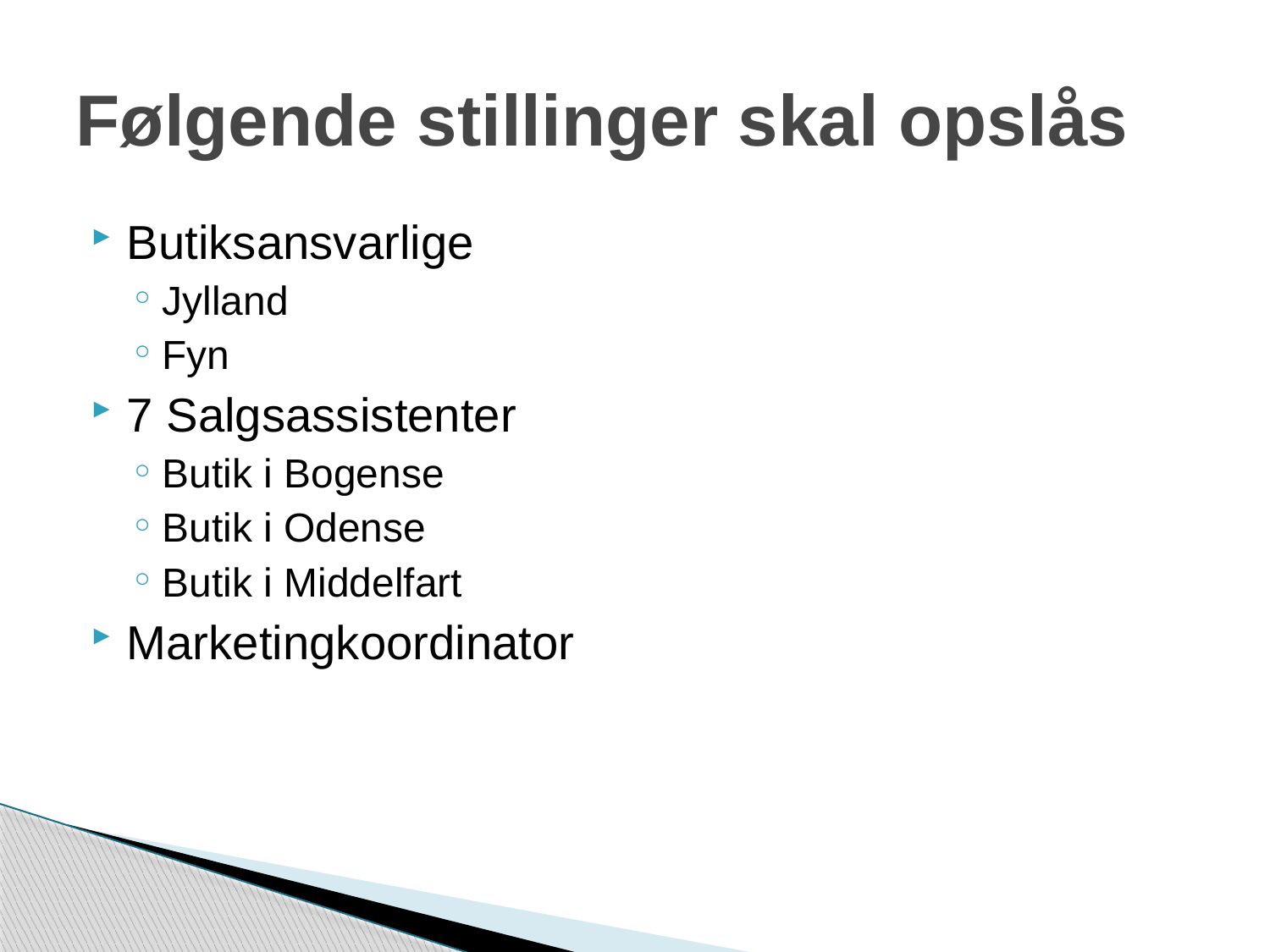

# Følgende stillinger skal opslås
Butiksansvarlige
Jylland
Fyn
7 Salgsassistenter
Butik i Bogense
Butik i Odense
Butik i Middelfart
Marketingkoordinator